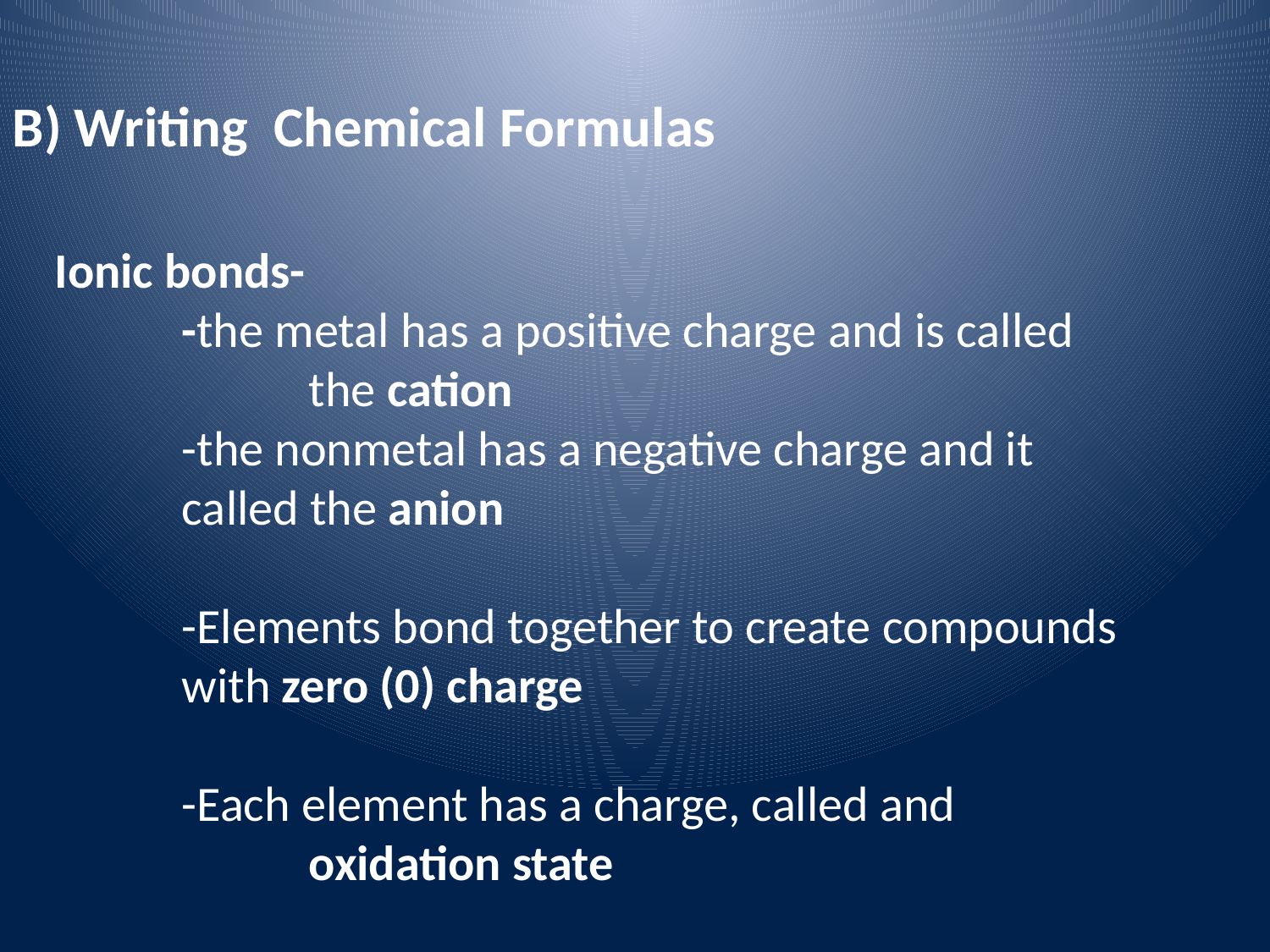

B) Writing  Chemical Formulas

Ionic bonds-
	-the metal has a positive charge and is called 			the cation
	-the nonmetal has a negative charge and it 			called the anion

	-Elements bond together to create compounds 		with zero (0) charge

	-Each element has a charge, called and 				oxidation state